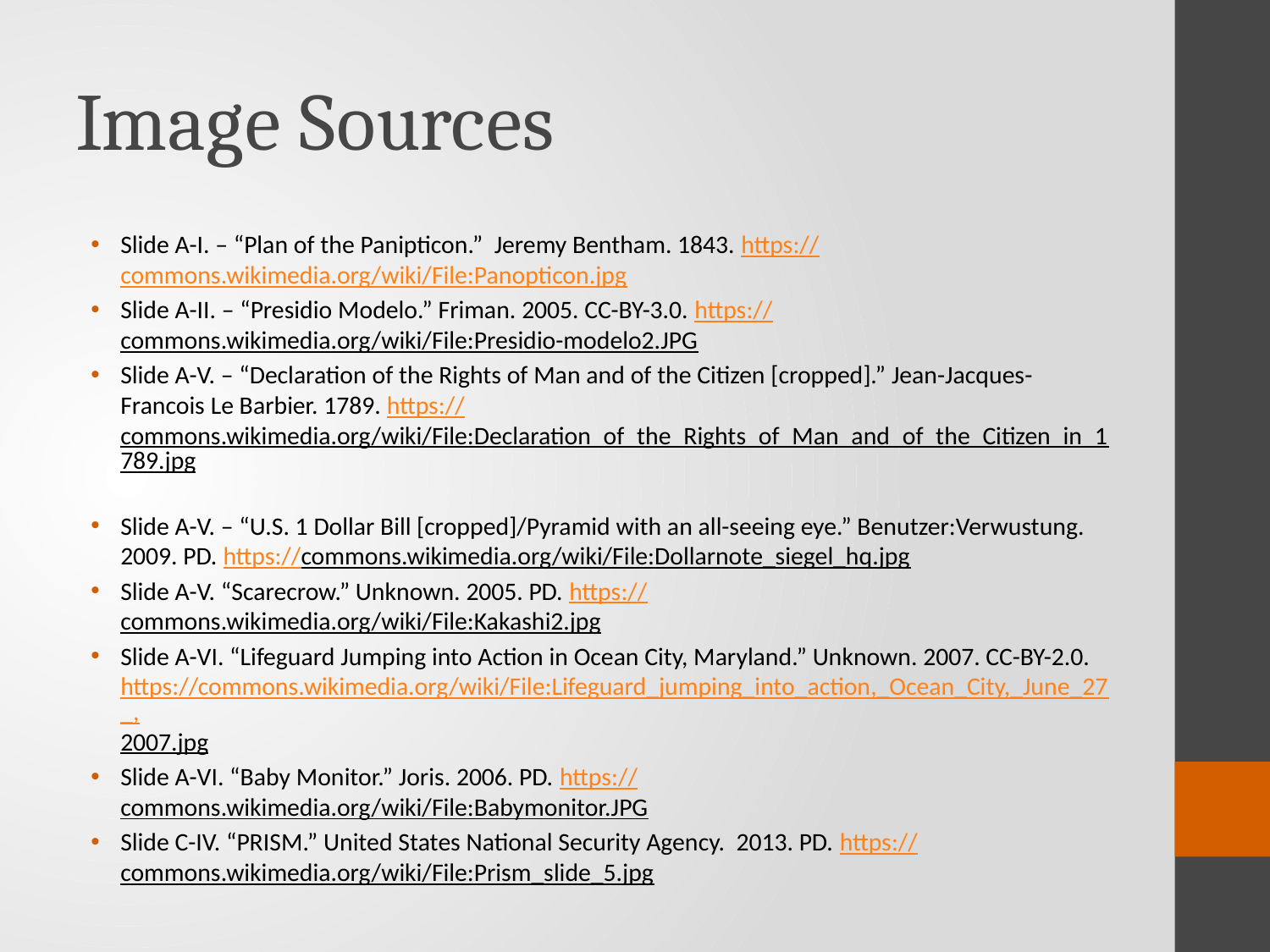

# Image Sources
Slide A-I. – “Plan of the Panipticon.”  Jeremy Bentham. 1843. https://commons.wikimedia.org/wiki/File:Panopticon.jpg
Slide A-II. – “Presidio Modelo.” Friman. 2005. CC-BY-3.0. https://commons.wikimedia.org/wiki/File:Presidio-modelo2.JPG
Slide A-V. – “Declaration of the Rights of Man and of the Citizen [cropped].” Jean-Jacques-Francois Le Barbier. 1789. https://commons.wikimedia.org/wiki/File:Declaration_of_the_Rights_of_Man_and_of_the_Citizen_in_1789.jpg
Slide A-V. – “U.S. 1 Dollar Bill [cropped]/Pyramid with an all-seeing eye.” Benutzer:Verwustung. 2009. PD. https://commons.wikimedia.org/wiki/File:Dollarnote_siegel_hq.jpg
Slide A-V. “Scarecrow.” Unknown. 2005. PD. https://commons.wikimedia.org/wiki/File:Kakashi2.jpg
Slide A-VI. “Lifeguard Jumping into Action in Ocean City, Maryland.” Unknown. 2007. CC-BY-2.0. https://commons.wikimedia.org/wiki/File:Lifeguard_jumping_into_action,_Ocean_City,_June_27_,2007.jpg
Slide A-VI. “Baby Monitor.” Joris. 2006. PD. https://commons.wikimedia.org/wiki/File:Babymonitor.JPG
Slide C-IV. “PRISM.” United States National Security Agency.  2013. PD. https://commons.wikimedia.org/wiki/File:Prism_slide_5.jpg